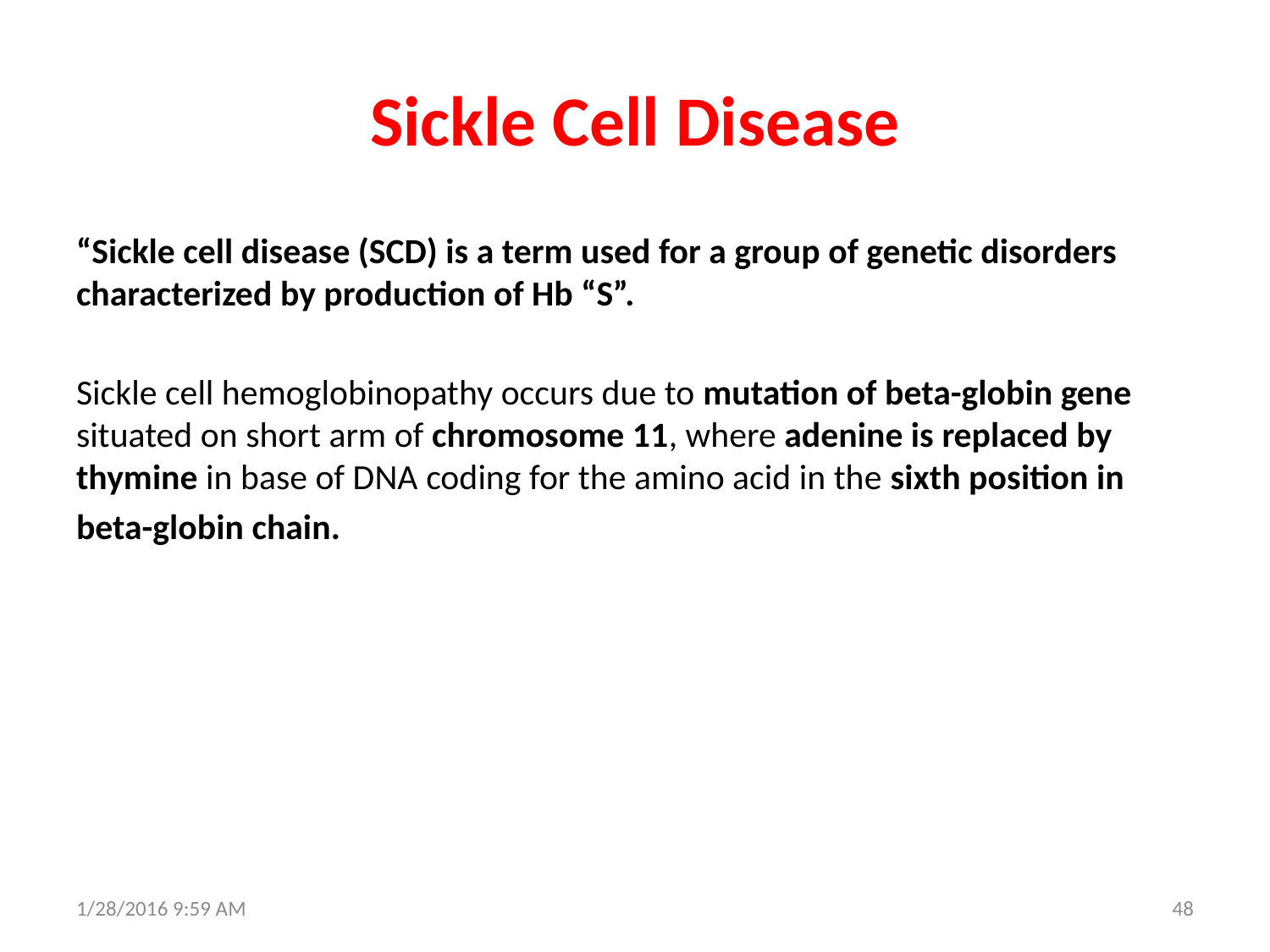

# Sickle Cell Disease
“Sickle cell disease (SCD) is a term used for a group of genetic disorders characterized by production of Hb “S”.

Sickle cell hemoglobinopathy occurs due to mutation of beta-globin gene situated on short arm of chromosome 11, where adenine is replaced by thymine in base of DNA coding for the amino acid in the sixth position in
beta-globin chain.
1/28/2016 9:59 AM
48